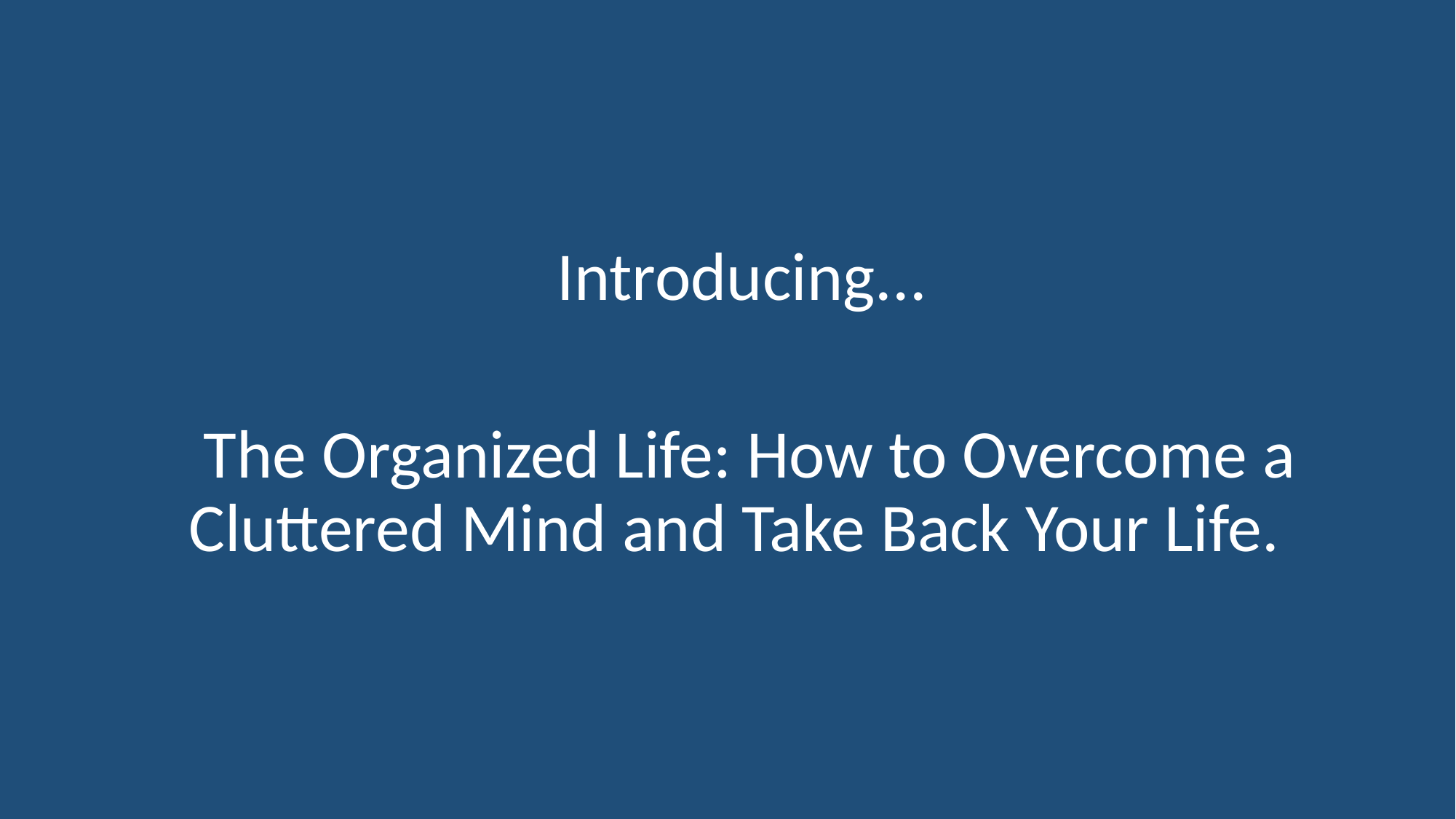

Introducing...

 The Organized Life: How to Overcome a Cluttered Mind and Take Back Your Life.